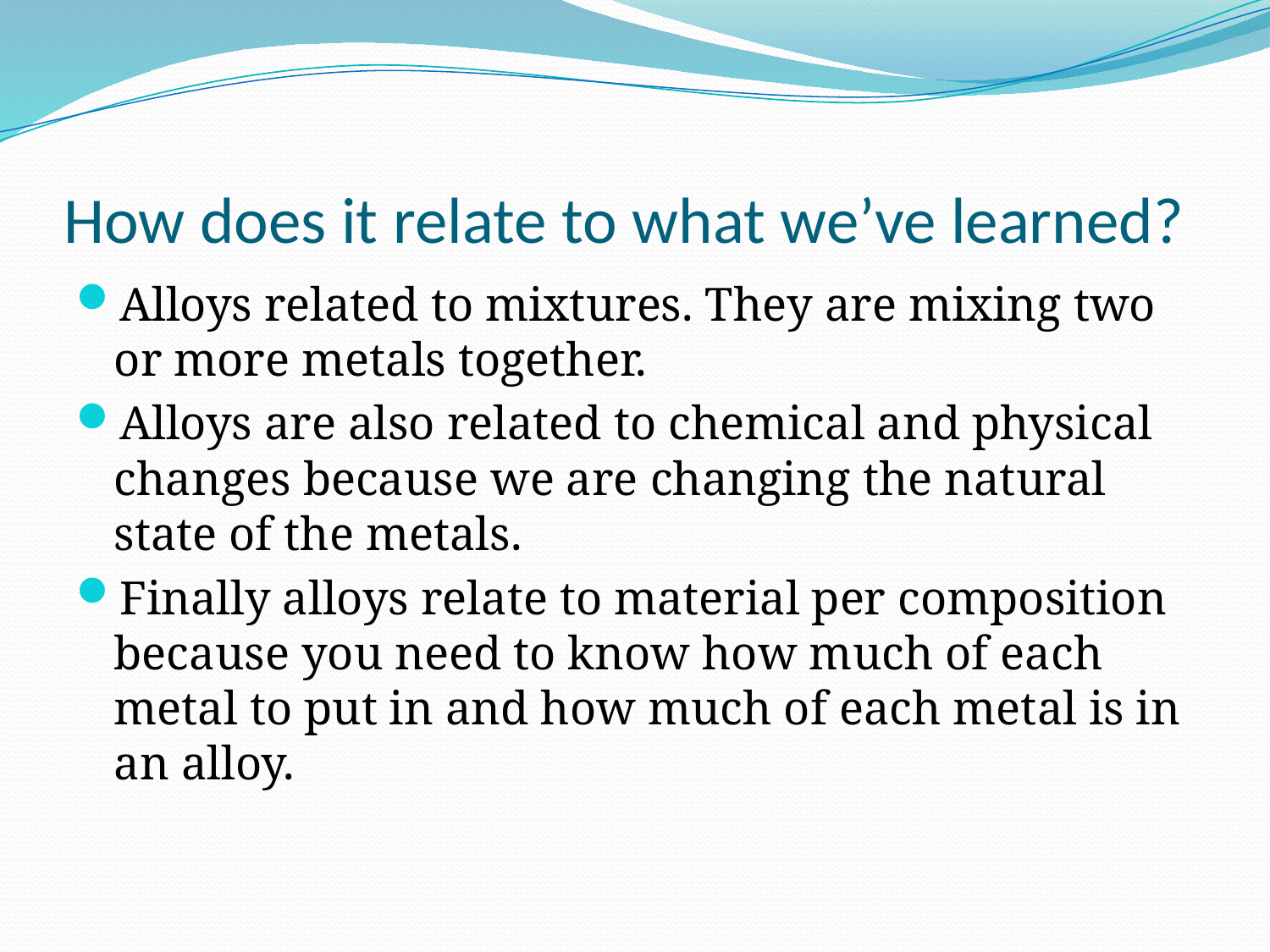

# How does it relate to what we’ve learned?
Alloys related to mixtures. They are mixing two or more metals together.
Alloys are also related to chemical and physical changes because we are changing the natural state of the metals.
Finally alloys relate to material per composition because you need to know how much of each metal to put in and how much of each metal is in an alloy.